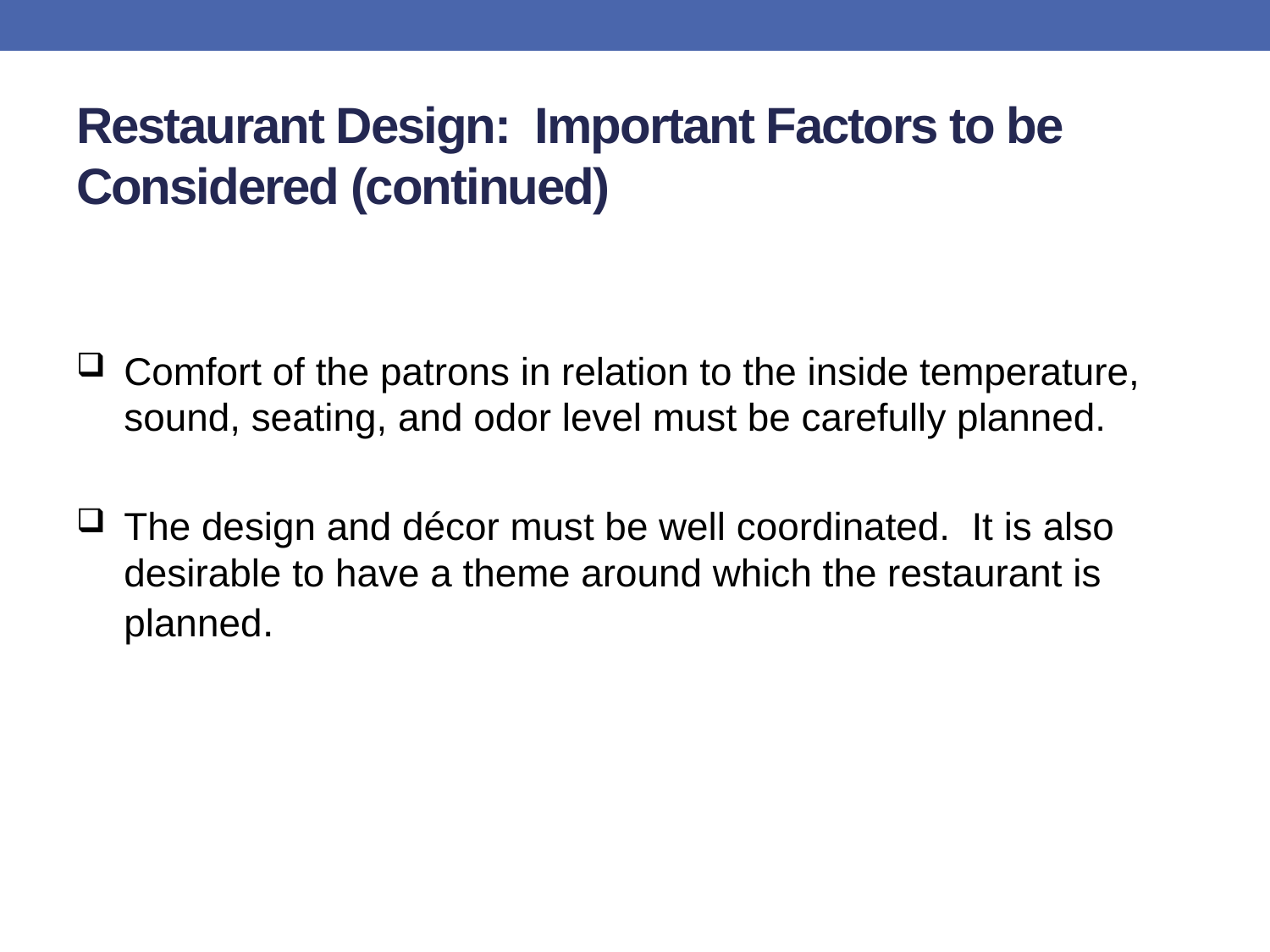

# Restaurant Design:  Important Factors to be Considered (continued)

Comfort of the patrons in relation to the inside temperature, sound, seating, and odor level must be carefully planned.

The design and décor must be well coordinated.  It is also desirable to have a theme around which the restaurant is planned.